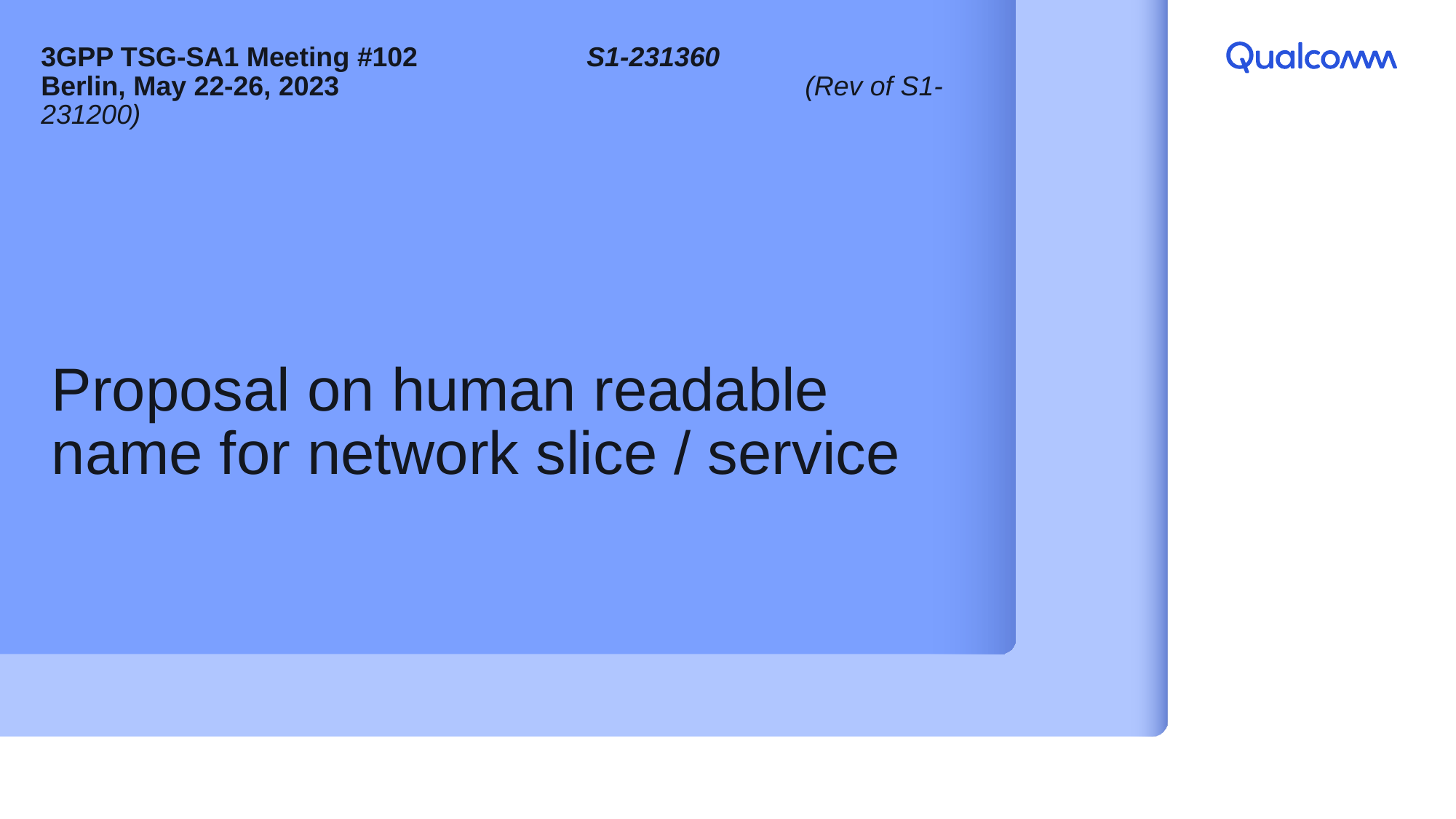

3GPP TSG-SA1 Meeting #102	 	S1-231360
Berlin, May 22-26, 2023                                                 	(Rev of S1-231200)
# Proposal on human readable name for network slice / service